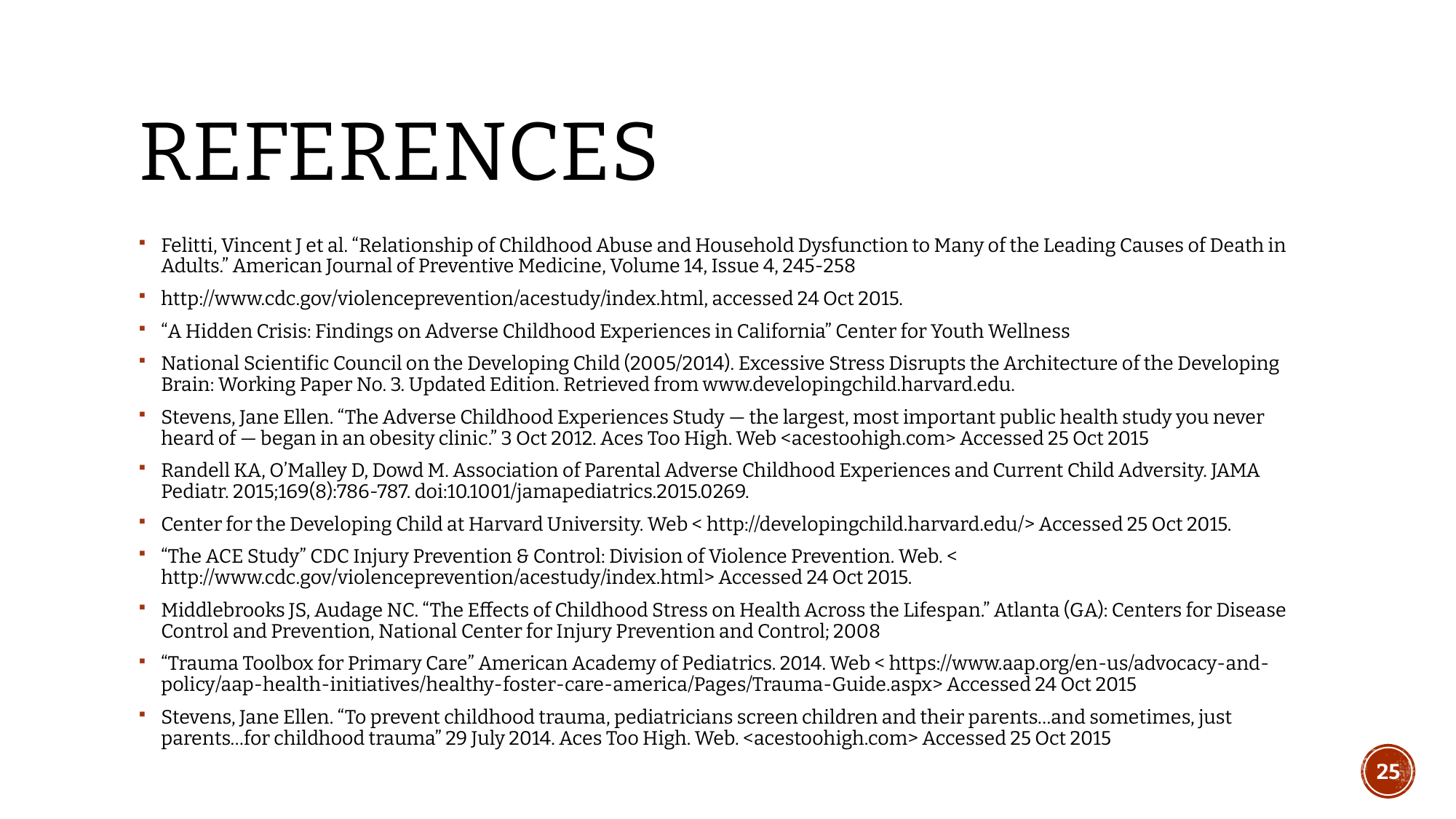

# References
Felitti, Vincent J et al. “Relationship of Childhood Abuse and Household Dysfunction to Many of the Leading Causes of Death in Adults.” American Journal of Preventive Medicine, Volume 14, Issue 4, 245-258
http://www.cdc.gov/violenceprevention/acestudy/index.html, accessed 24 Oct 2015.
“A Hidden Crisis: Findings on Adverse Childhood Experiences in California” Center for Youth Wellness
National Scientific Council on the Developing Child (2005/2014). Excessive Stress Disrupts the Architecture of the Developing Brain: Working Paper No. 3. Updated Edition. Retrieved from www.developingchild.harvard.edu.
Stevens, Jane Ellen. “The Adverse Childhood Experiences Study — the largest, most important public health study you never heard of — began in an obesity clinic.” 3 Oct 2012. Aces Too High. Web <acestoohigh.com> Accessed 25 Oct 2015
Randell KA, O’Malley D, Dowd M. Association of Parental Adverse Childhood Experiences and Current Child Adversity. JAMA Pediatr. 2015;169(8):786-787. doi:10.1001/jamapediatrics.2015.0269.
Center for the Developing Child at Harvard University. Web < http://developingchild.harvard.edu/> Accessed 25 Oct 2015.
“The ACE Study” CDC Injury Prevention & Control: Division of Violence Prevention. Web. < http://www.cdc.gov/violenceprevention/acestudy/index.html> Accessed 24 Oct 2015.
Middlebrooks JS, Audage NC. “The Effects of Childhood Stress on Health Across the Lifespan.” Atlanta (GA): Centers for Disease Control and Prevention, National Center for Injury Prevention and Control; 2008
“Trauma Toolbox for Primary Care” American Academy of Pediatrics. 2014. Web < https://www.aap.org/en-us/advocacy-and-policy/aap-health-initiatives/healthy-foster-care-america/Pages/Trauma-Guide.aspx> Accessed 24 Oct 2015
Stevens, Jane Ellen. “To prevent childhood trauma, pediatricians screen children and their parents…and sometimes, just parents…for childhood trauma” 29 July 2014. Aces Too High. Web. <acestoohigh.com> Accessed 25 Oct 2015

25